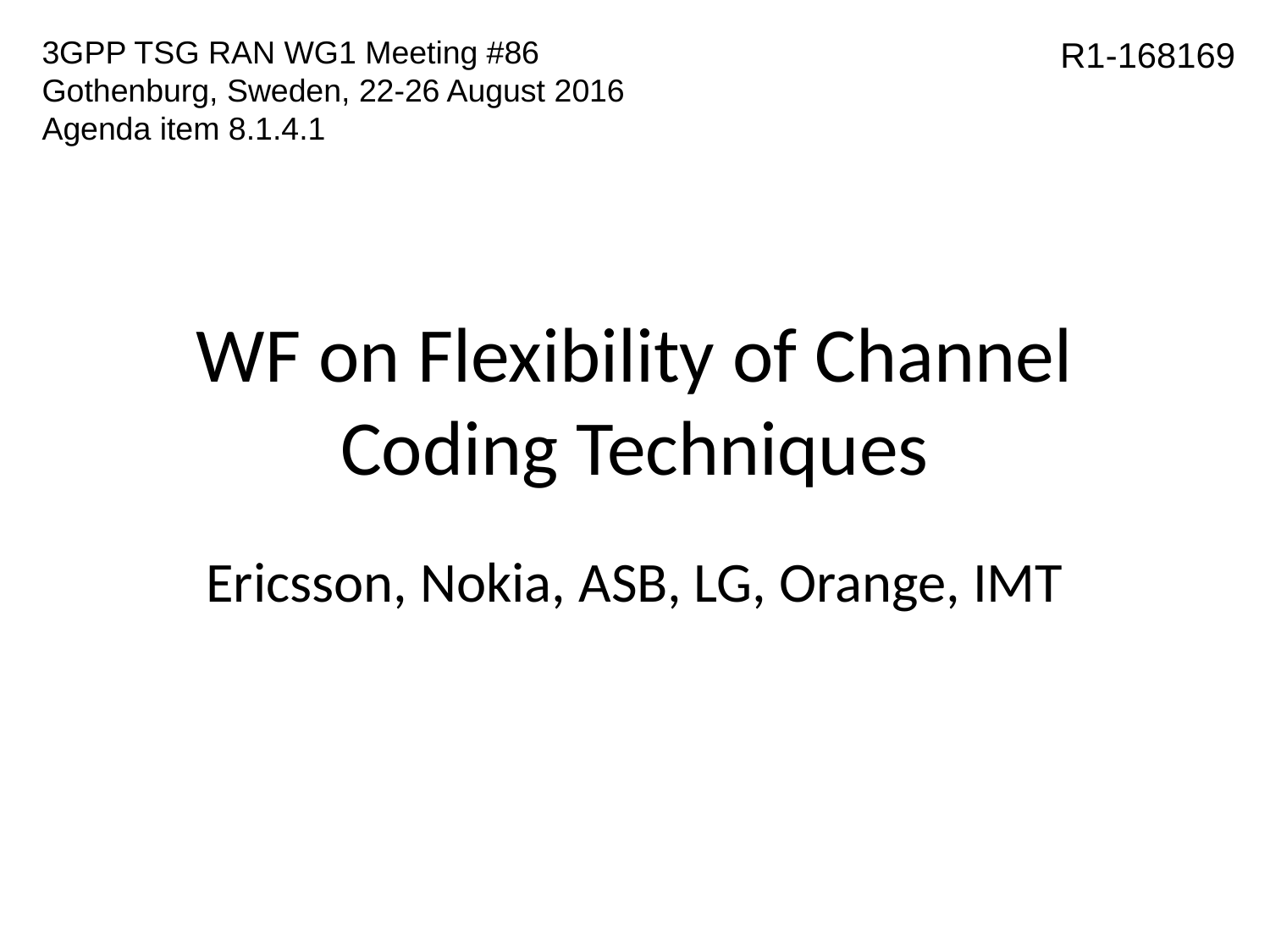

3GPP TSG RAN WG1 Meeting #86
Gothenburg, Sweden, 22-26 August 2016
Agenda item 8.1.4.1
R1-168169
# WF on Flexibility of Channel Coding Techniques
Ericsson, Nokia, ASB, LG, Orange, IMT